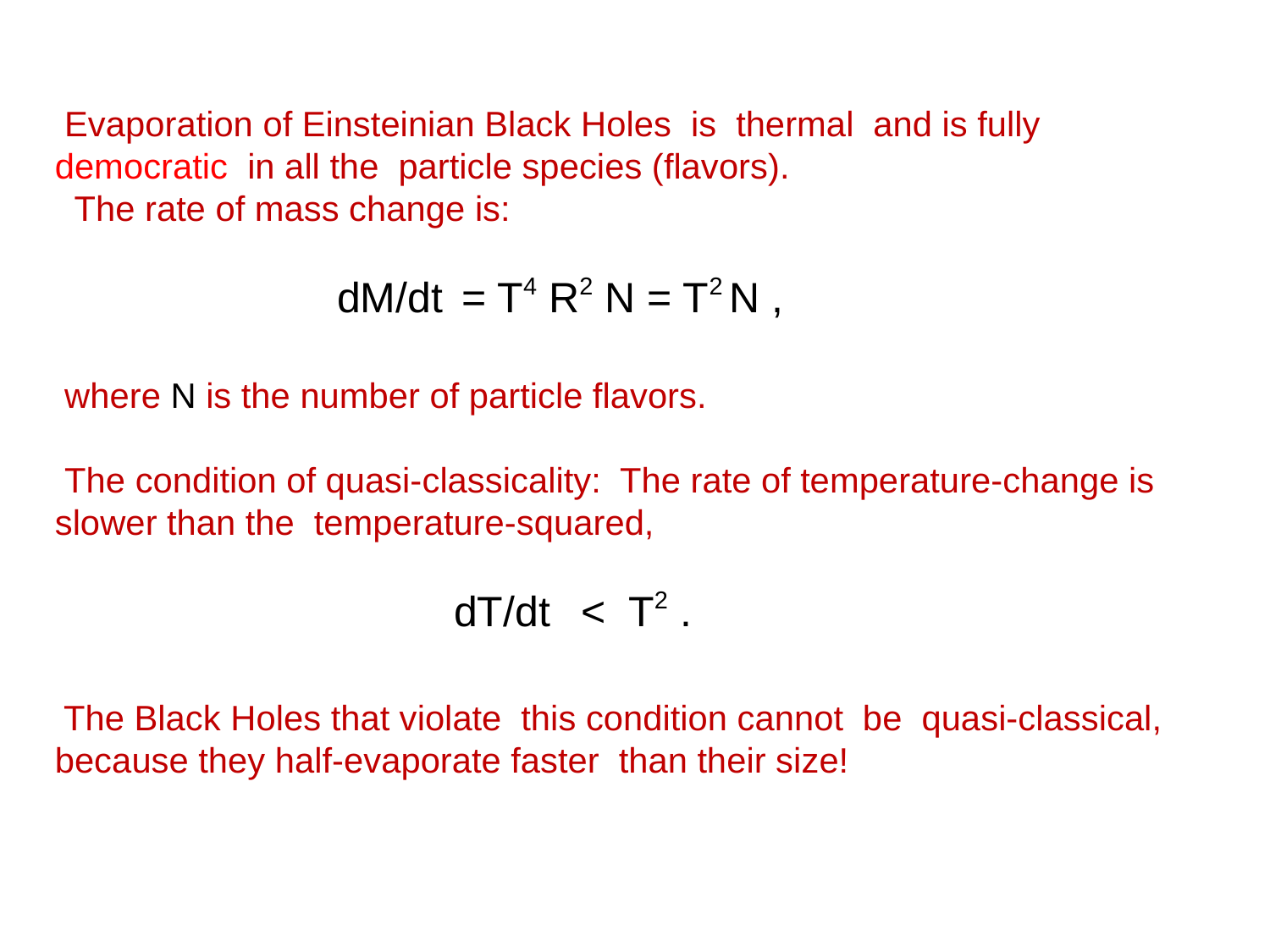

Evaporation of Einsteinian Black Holes  is  thermal  and is fully     democratic  in all the  particle species (flavors).
  The rate of mass change is:

                             dM/dt  = T4 R2 N = T2 N ,

 where N is the number of particle flavors.

 The condition of quasi-classicality:  The rate of temperature-change is slower than the  temperature-squared,

                                         dT/dt   <  T2 .

 The Black Holes that violate  this condition cannot  be  quasi-classical,  because they half-evaporate faster  than their size!